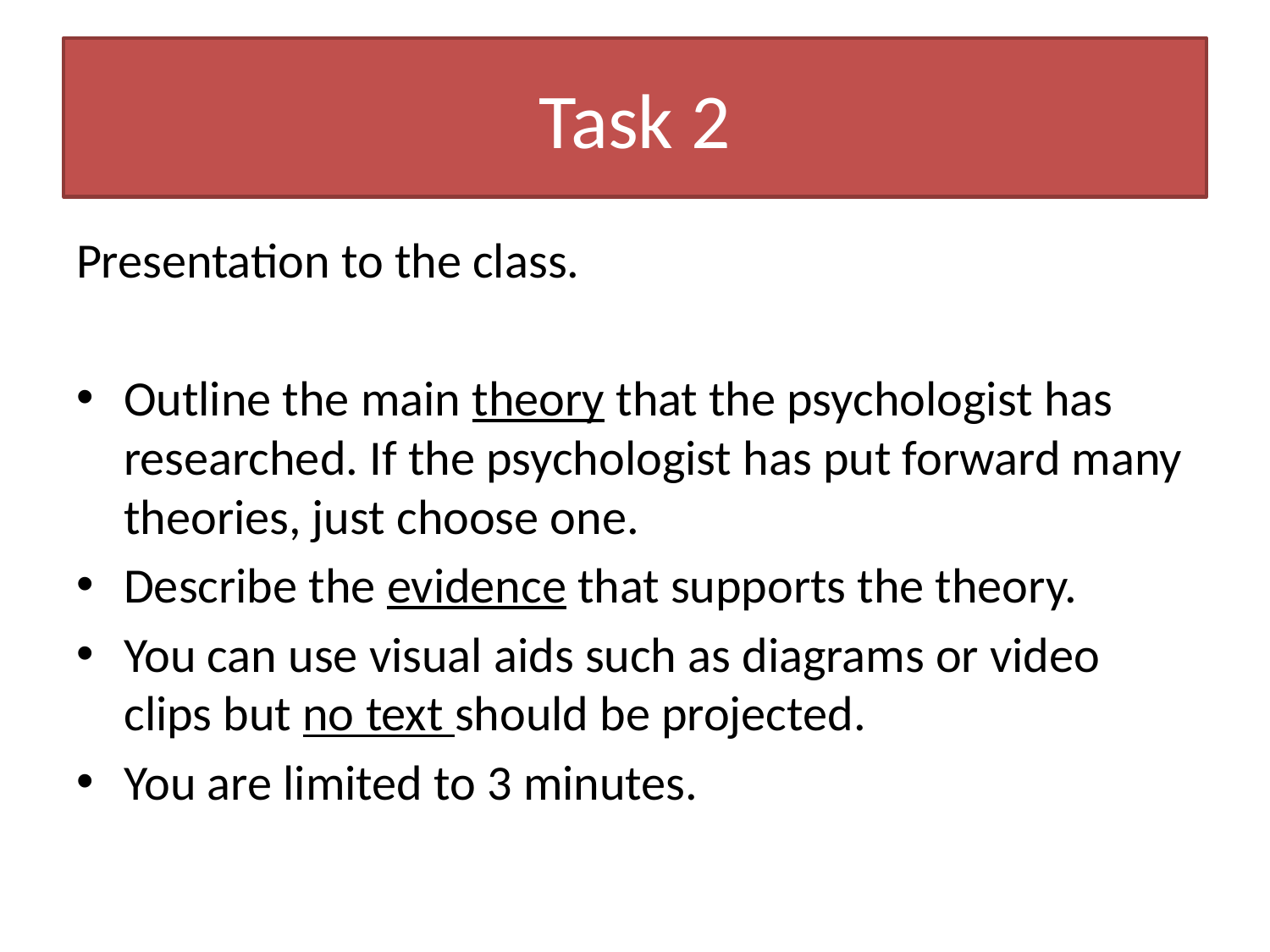

# Task 2
Presentation to the class.

Outline the main theory that the psychologist has researched. If the psychologist has put forward many theories, just choose one.
Describe the evidence that supports the theory.
You can use visual aids such as diagrams or video clips but no text should be projected.
You are limited to 3 minutes.